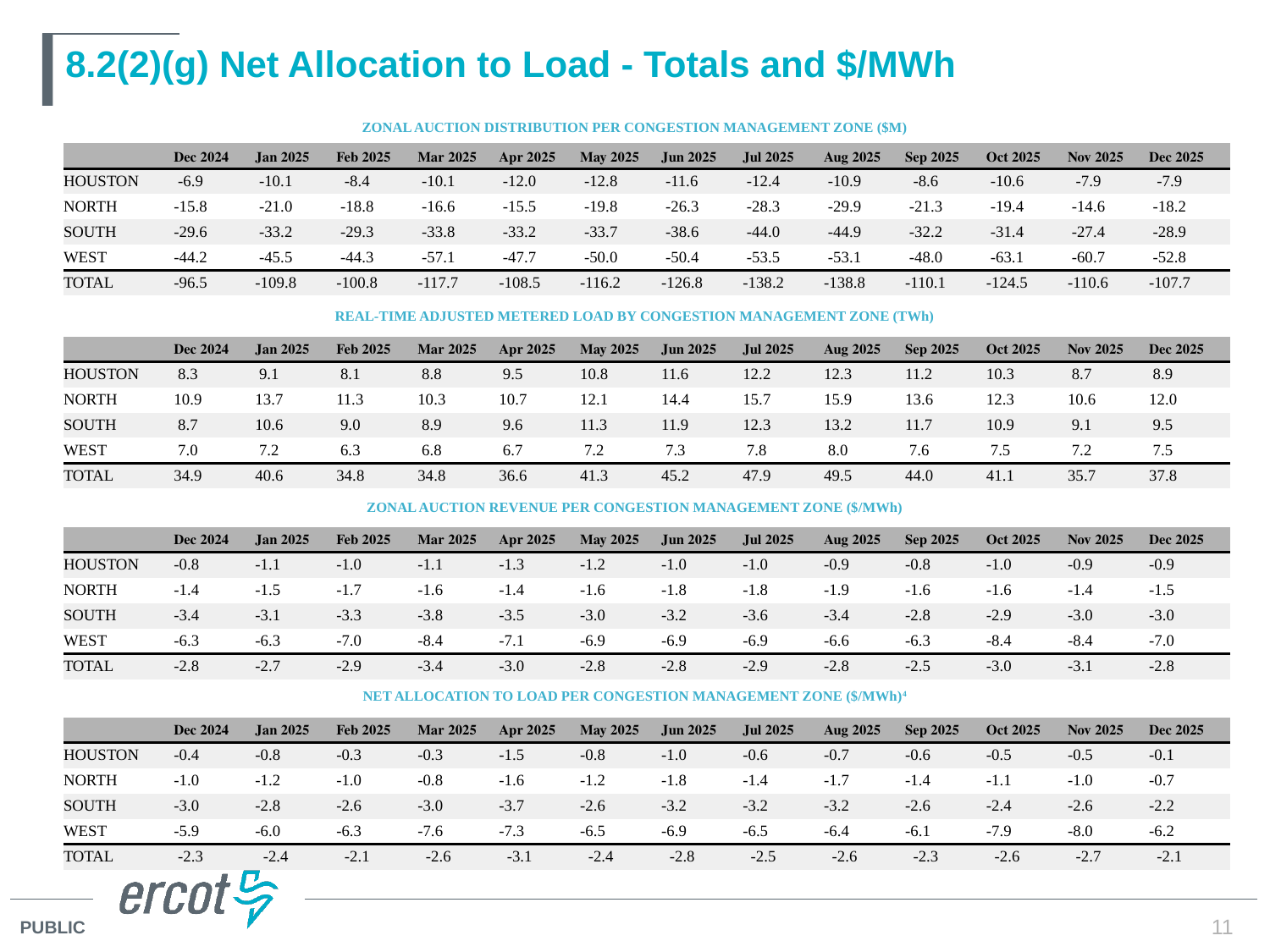

# 8.2(2)(g) Net Allocation to Load - Totals and $/MWh
ZONAL AUCTION DISTRIBUTION PER CONGESTION MANAGEMENT ZONE ($M)
|  | Dec 2024 | Jan 2025 | Feb 2025 | Mar 2025 | Apr 2025 | May 2025 | Jun 2025 | Jul 2025 | Aug 2025 | Sep 2025 | Oct 2025 | Nov 2025 | Dec 2025 |
| --- | --- | --- | --- | --- | --- | --- | --- | --- | --- | --- | --- | --- | --- |
| HOUSTON | -6.9 | -10.1 | -8.4 | -10.1 | -12.0 | -12.8 | -11.6 | -12.4 | -10.9 | -8.6 | -10.6 | -7.9 | -7.9 |
| NORTH | -15.8 | -21.0 | -18.8 | -16.6 | -15.5 | -19.8 | -26.3 | -28.3 | -29.9 | -21.3 | -19.4 | -14.6 | -18.2 |
| SOUTH | -29.6 | -33.2 | -29.3 | -33.8 | -33.2 | -33.7 | -38.6 | -44.0 | -44.9 | -32.2 | -31.4 | -27.4 | -28.9 |
| WEST | -44.2 | -45.5 | -44.3 | -57.1 | -47.7 | -50.0 | -50.4 | -53.5 | -53.1 | -48.0 | -63.1 | -60.7 | -52.8 |
| TOTAL | -96.5 | -109.8 | -100.8 | -117.7 | -108.5 | -116.2 | -126.8 | -138.2 | -138.8 | -110.1 | -124.5 | -110.6 | -107.7 |
REAL-TIME ADJUSTED METERED LOAD BY CONGESTION MANAGEMENT ZONE (TWh)
|  | Dec 2024 | Jan 2025 | Feb 2025 | Mar 2025 | Apr 2025 | May 2025 | Jun 2025 | Jul 2025 | Aug 2025 | Sep 2025 | Oct 2025 | Nov 2025 | Dec 2025 |
| --- | --- | --- | --- | --- | --- | --- | --- | --- | --- | --- | --- | --- | --- |
| HOUSTON | 8.3 | 9.1 | 8.1 | 8.8 | 9.5 | 10.8 | 11.6 | 12.2 | 12.3 | 11.2 | 10.3 | 8.7 | 8.9 |
| NORTH | 10.9 | 13.7 | 11.3 | 10.3 | 10.7 | 12.1 | 14.4 | 15.7 | 15.9 | 13.6 | 12.3 | 10.6 | 12.0 |
| SOUTH | 8.7 | 10.6 | 9.0 | 8.9 | 9.6 | 11.3 | 11.9 | 12.3 | 13.2 | 11.7 | 10.9 | 9.1 | 9.5 |
| WEST | 7.0 | 7.2 | 6.3 | 6.8 | 6.7 | 7.2 | 7.3 | 7.8 | 8.0 | 7.6 | 7.5 | 7.2 | 7.5 |
| TOTAL | 34.9 | 40.6 | 34.8 | 34.8 | 36.6 | 41.3 | 45.2 | 47.9 | 49.5 | 44.0 | 41.1 | 35.7 | 37.8 |
ZONAL AUCTION REVENUE PER CONGESTION MANAGEMENT ZONE ($/MWh)
|  | Dec 2024 | Jan 2025 | Feb 2025 | Mar 2025 | Apr 2025 | May 2025 | Jun 2025 | Jul 2025 | Aug 2025 | Sep 2025 | Oct 2025 | Nov 2025 | Dec 2025 |
| --- | --- | --- | --- | --- | --- | --- | --- | --- | --- | --- | --- | --- | --- |
| HOUSTON | -0.8 | -1.1 | -1.0 | -1.1 | -1.3 | -1.2 | -1.0 | -1.0 | -0.9 | -0.8 | -1.0 | -0.9 | -0.9 |
| NORTH | -1.4 | -1.5 | -1.7 | -1.6 | -1.4 | -1.6 | -1.8 | -1.8 | -1.9 | -1.6 | -1.6 | -1.4 | -1.5 |
| SOUTH | -3.4 | -3.1 | -3.3 | -3.8 | -3.5 | -3.0 | -3.2 | -3.6 | -3.4 | -2.8 | -2.9 | -3.0 | -3.0 |
| WEST | -6.3 | -6.3 | -7.0 | -8.4 | -7.1 | -6.9 | -6.9 | -6.9 | -6.6 | -6.3 | -8.4 | -8.4 | -7.0 |
| TOTAL | -2.8 | -2.7 | -2.9 | -3.4 | -3.0 | -2.8 | -2.8 | -2.9 | -2.8 | -2.5 | -3.0 | -3.1 | -2.8 |
NET ALLOCATION TO LOAD PER CONGESTION MANAGEMENT ZONE ($/MWh)4
|  | Dec 2024 | Jan 2025 | Feb 2025 | Mar 2025 | Apr 2025 | May 2025 | Jun 2025 | Jul 2025 | Aug 2025 | Sep 2025 | Oct 2025 | Nov 2025 | Dec 2025 |
| --- | --- | --- | --- | --- | --- | --- | --- | --- | --- | --- | --- | --- | --- |
| HOUSTON | -0.4 | -0.8 | -0.3 | -0.3 | -1.5 | -0.8 | -1.0 | -0.6 | -0.7 | -0.6 | -0.5 | -0.5 | -0.1 |
| NORTH | -1.0 | -1.2 | -1.0 | -0.8 | -1.6 | -1.2 | -1.8 | -1.4 | -1.7 | -1.4 | -1.1 | -1.0 | -0.7 |
| SOUTH | -3.0 | -2.8 | -2.6 | -3.0 | -3.7 | -2.6 | -3.2 | -3.2 | -3.2 | -2.6 | -2.4 | -2.6 | -2.2 |
| WEST | -5.9 | -6.0 | -6.3 | -7.6 | -7.3 | -6.5 | -6.9 | -6.5 | -6.4 | -6.1 | -7.9 | -8.0 | -6.2 |
| TOTAL | -2.3 | -2.4 | -2.1 | -2.6 | -3.1 | -2.4 | -2.8 | -2.5 | -2.6 | -2.3 | -2.6 | -2.7 | -2.1 |
11